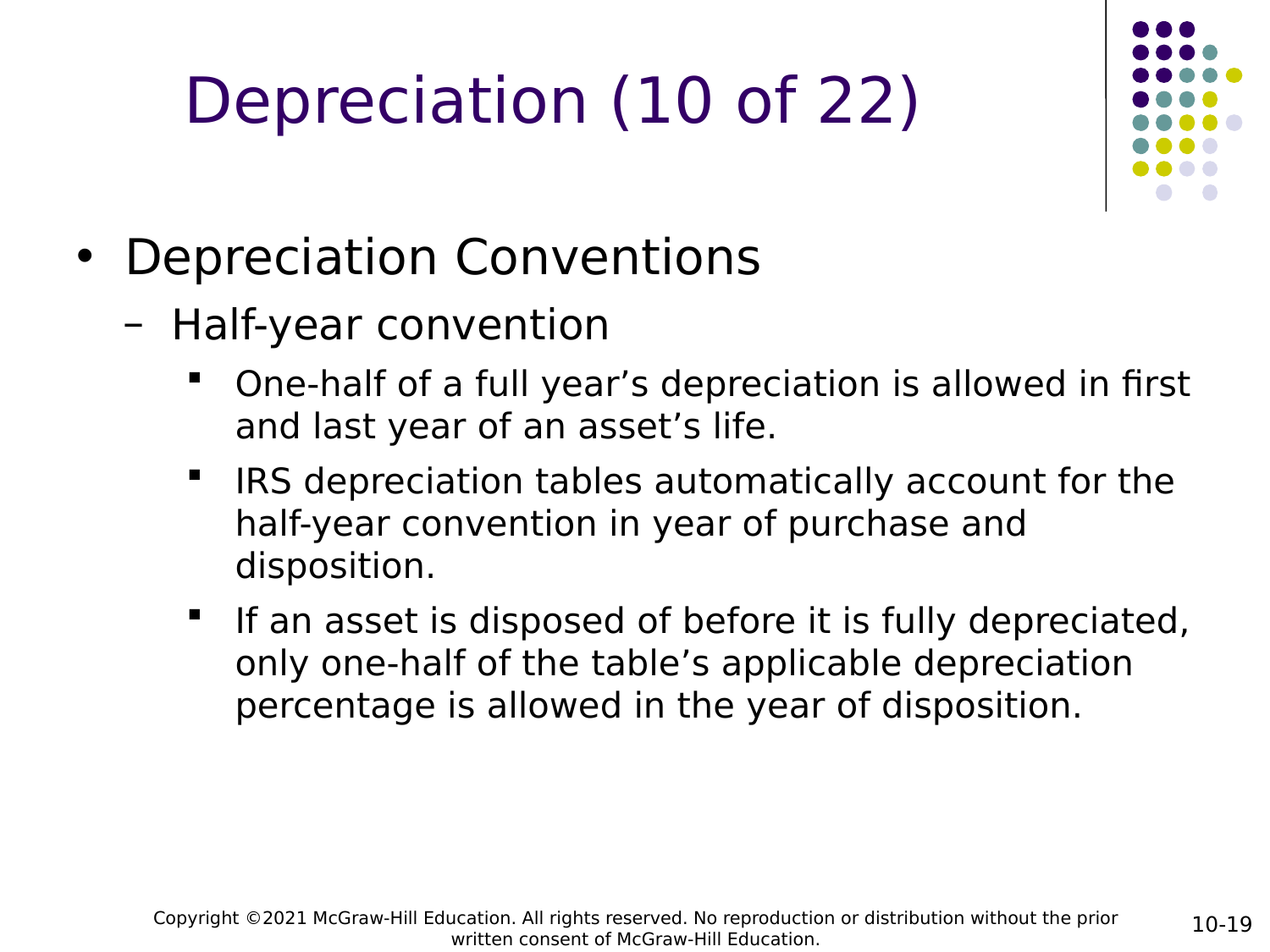

# Depreciation (10 of 22)
Depreciation Conventions
Half-year convention
One-half of a full year’s depreciation is allowed in first and last year of an asset’s life.
IRS depreciation tables automatically account for the half-year convention in year of purchase and disposition.
If an asset is disposed of before it is fully depreciated, only one-half of the table’s applicable depreciation percentage is allowed in the year of disposition.
10-19